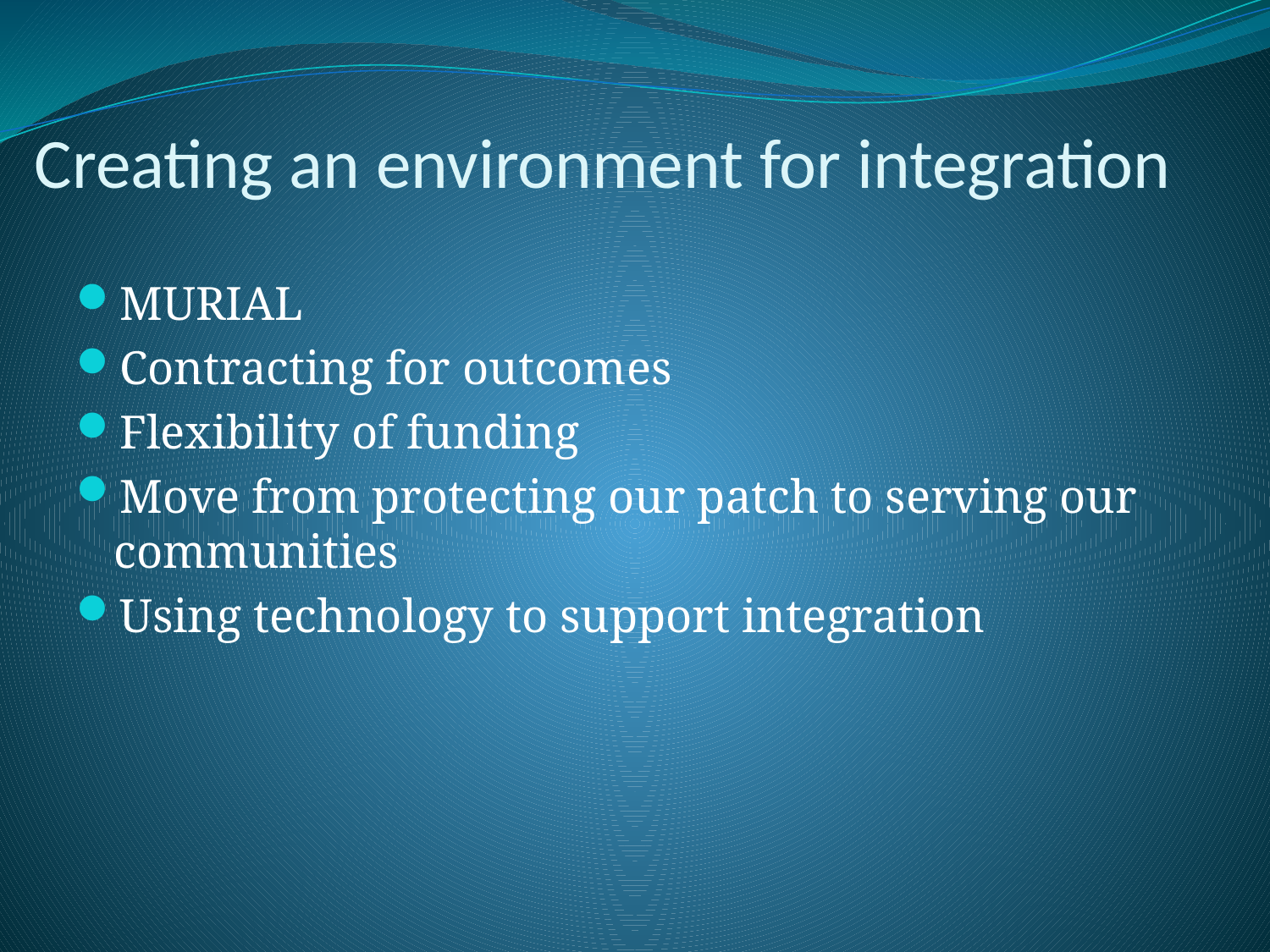

# Creating an environment for integration
MURIAL
Contracting for outcomes
Flexibility of funding
Move from protecting our patch to serving our communities
Using technology to support integration